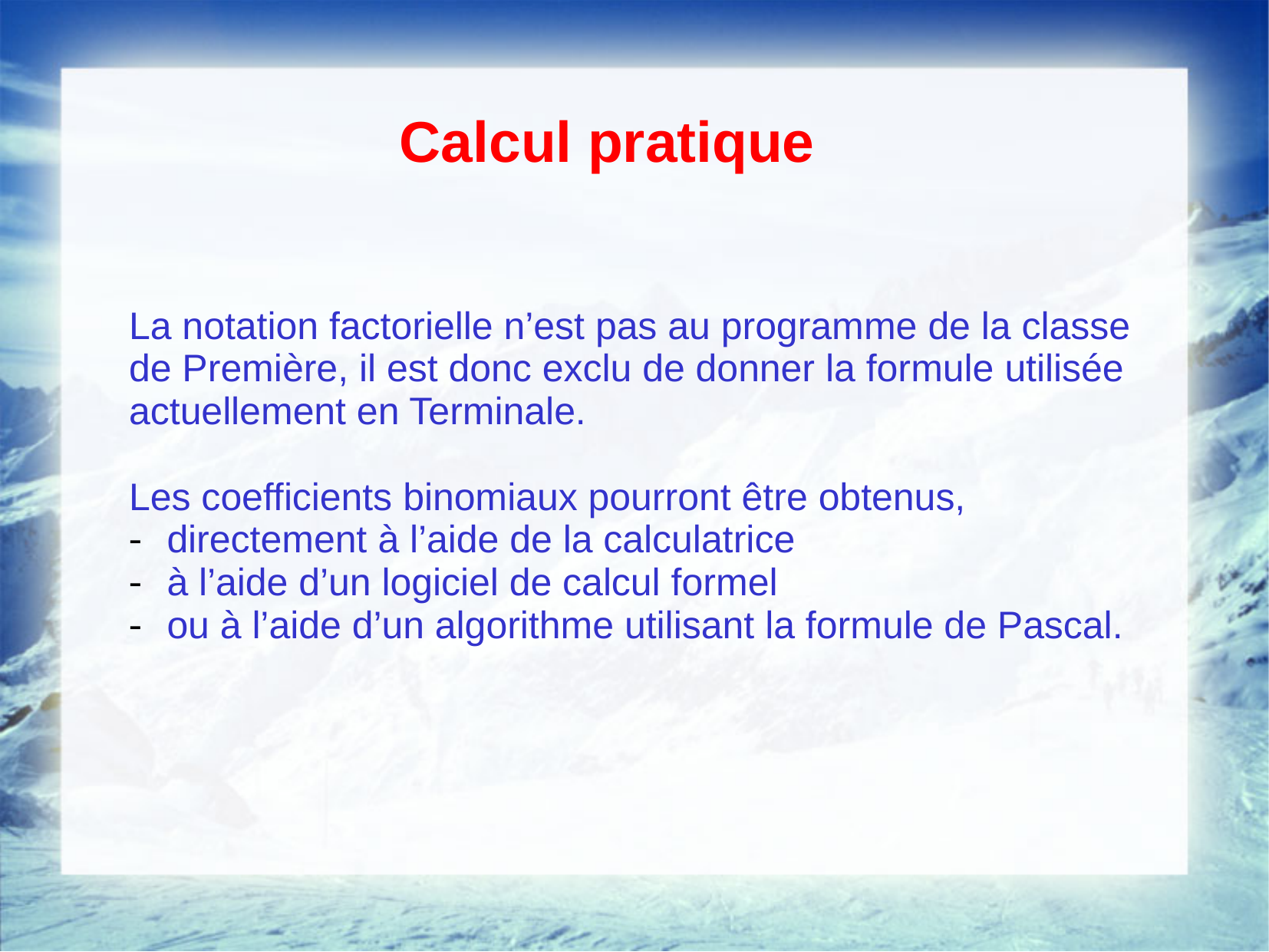

# Calcul pratique
La notation factorielle n’est pas au programme de la classe de Première, il est donc exclu de donner la formule utilisée actuellement en Terminale.

Les coefficients binomiaux pourront être obtenus,
 directement à l’aide de la calculatrice
 à l’aide d’un logiciel de calcul formel
 ou à l’aide d’un algorithme utilisant la formule de Pascal.